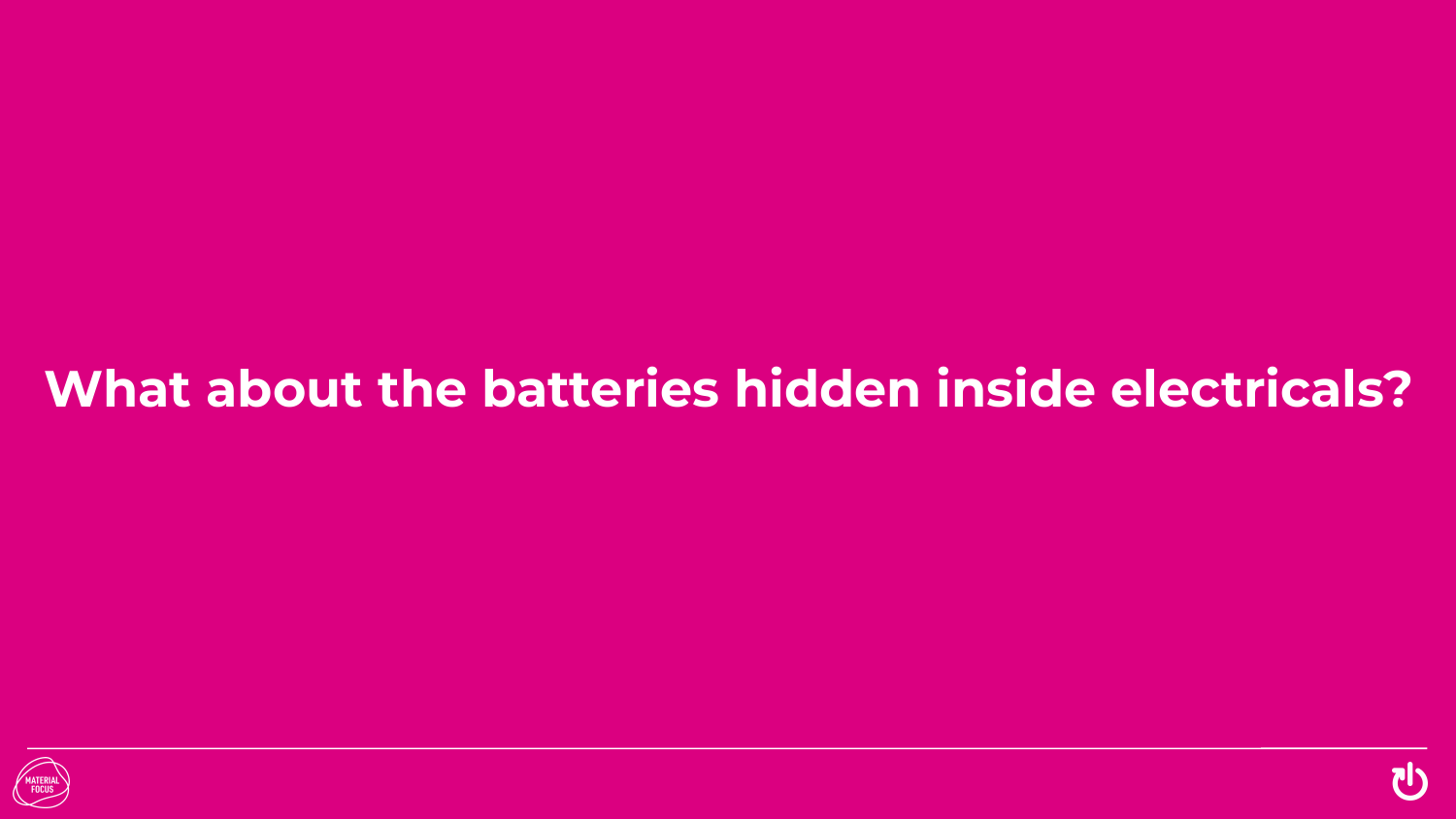

# What about the batteries hidden inside electricals?